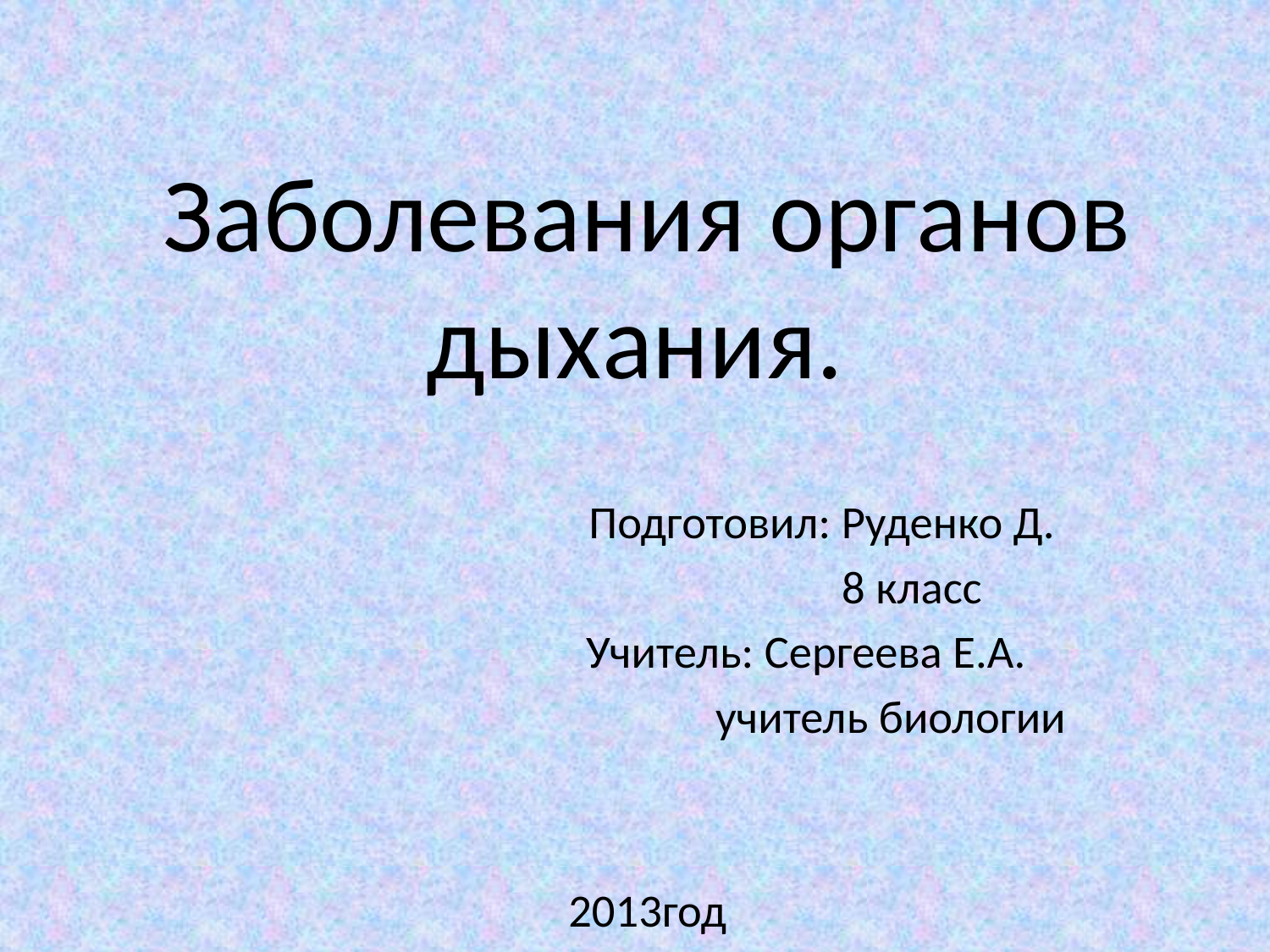

# Заболевания органов дыхания.
                                 Подготовил: Руденко Д.
                                                  8 класс
                               Учитель: Сергеева Е.А.
                                              учитель биологии

2013год